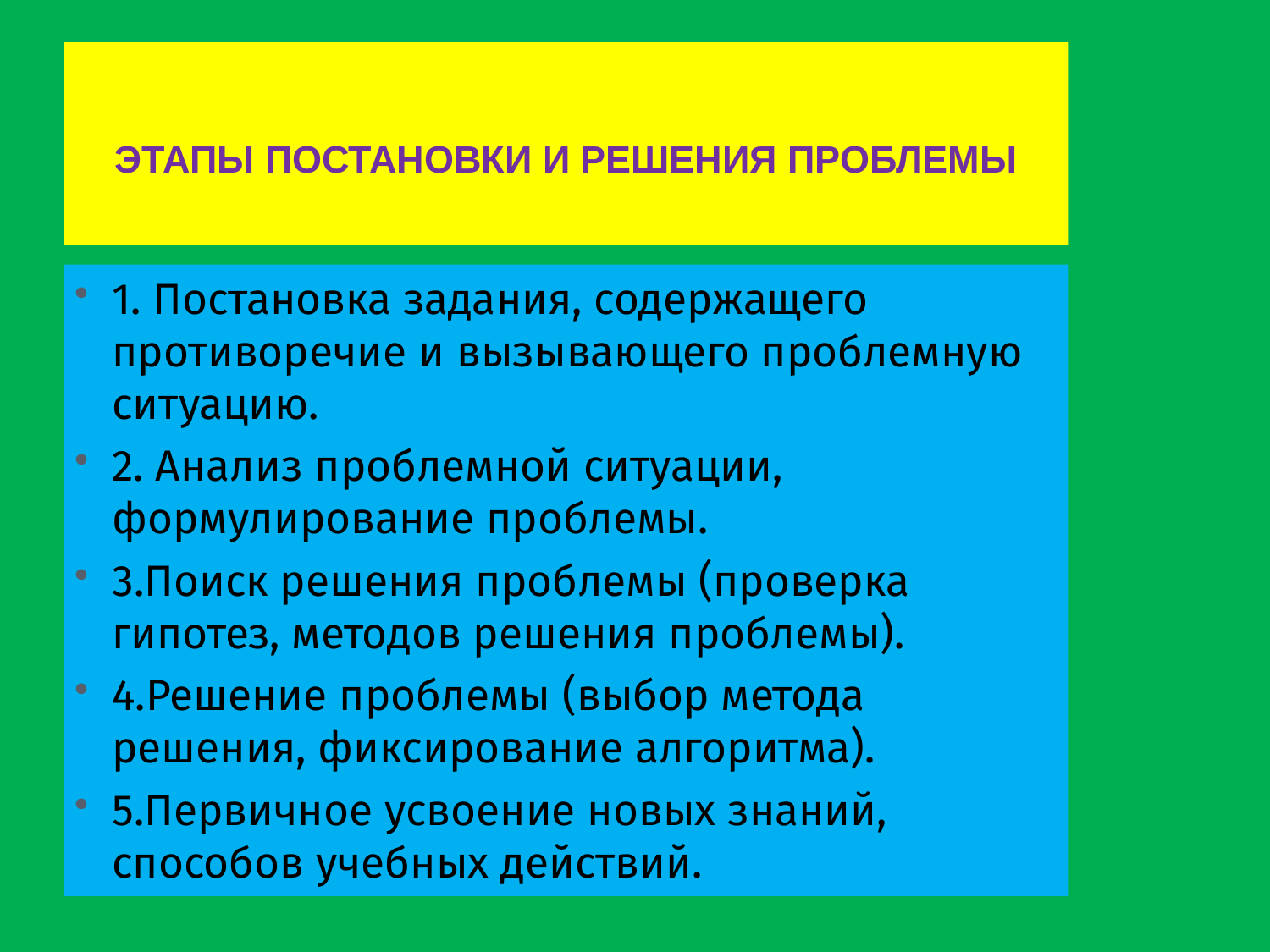

# Этапы постановки и решения проблемы
1. Постановка задания, содержащего противоречие и вызывающего проблемную ситуацию.
2. Анализ проблемной ситуации, формулирование проблемы.
3.Поиск решения проблемы (проверка гипотез, методов решения проблемы).
4.Решение проблемы (выбор метода решения, фиксирование алгоритма).
5.Первичное усвоение новых знаний, способов учебных действий.